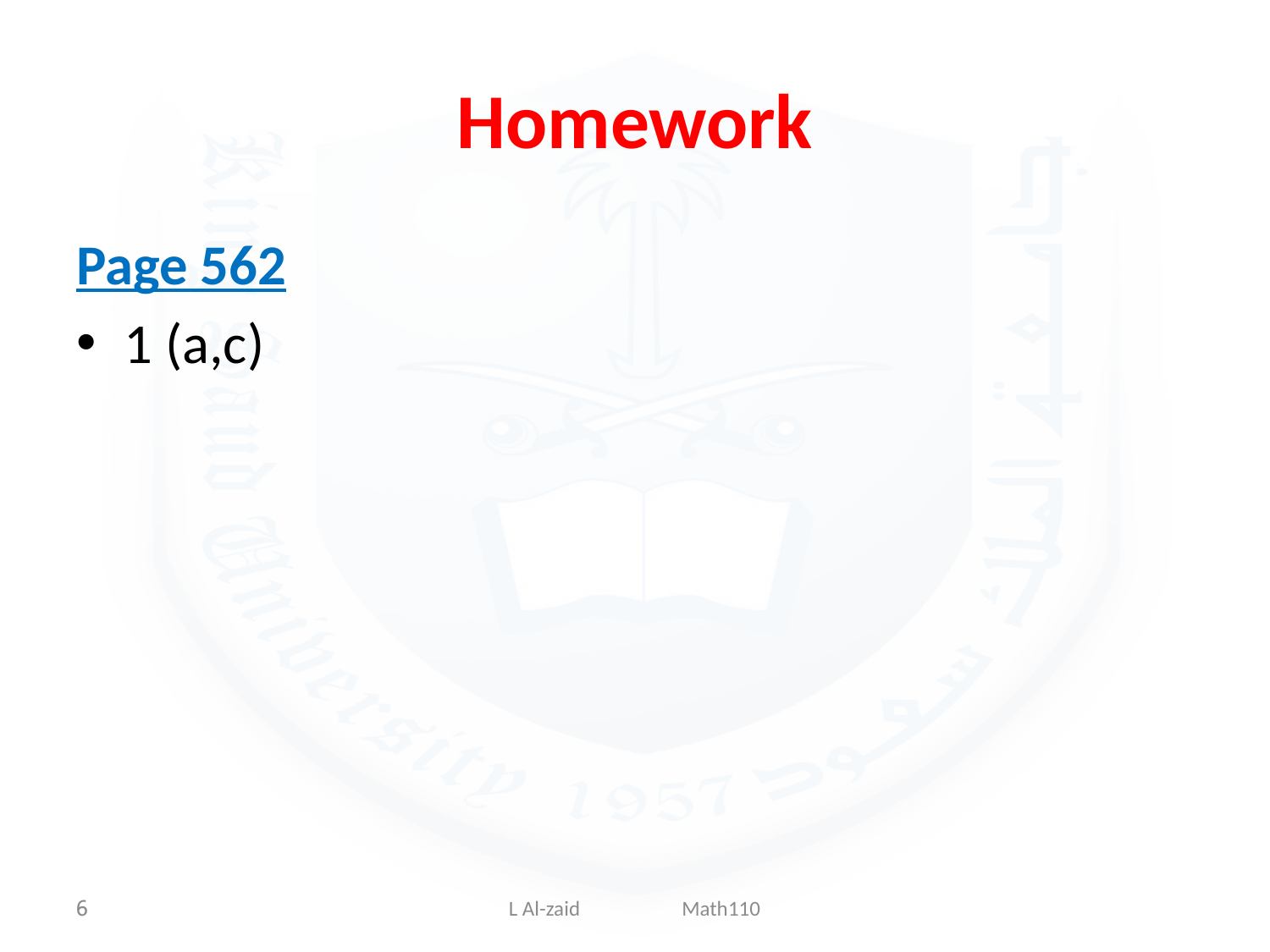

# Homework
Page 562
1 (a,c)

6
L Al-zaid                     Math110